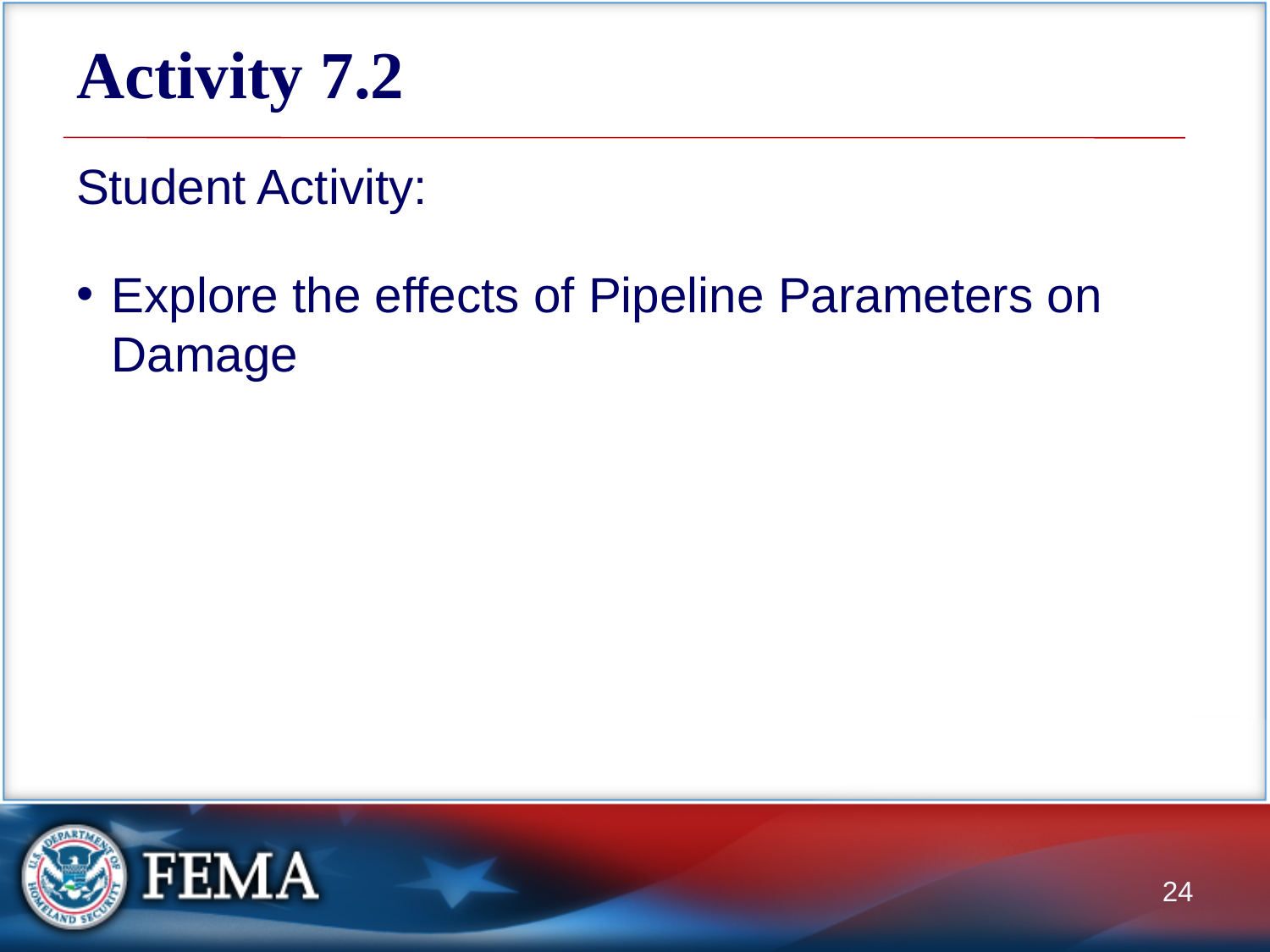

# Activity 7.2
Student Activity:
Explore the effects of Pipeline Parameters on Damage
24